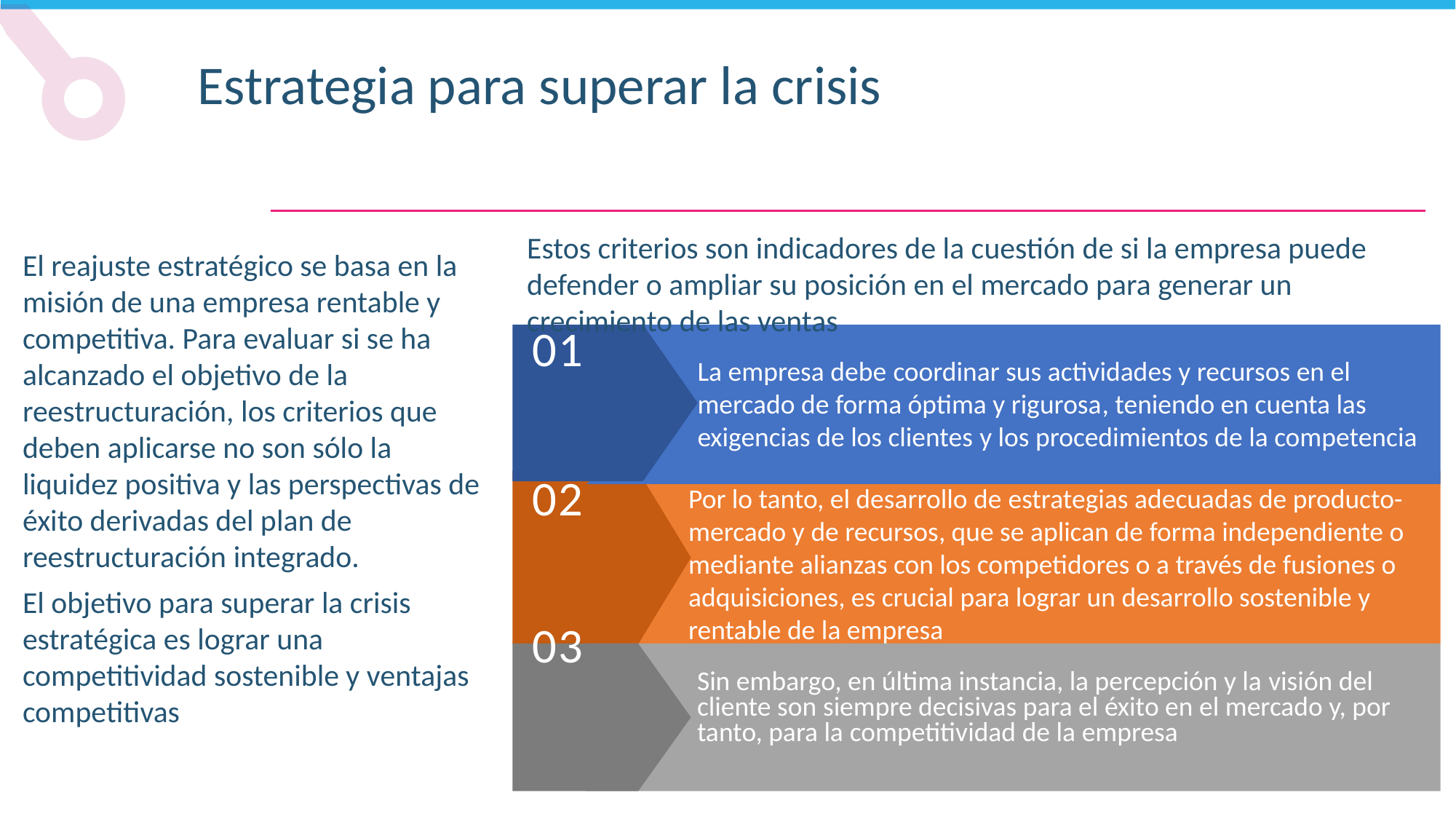

Estrategia para superar la crisis
Estos criterios son indicadores de la cuestión de si la empresa puede defender o ampliar su posición en el mercado para generar un crecimiento de las ventas
El reajuste estratégico se basa en la misión de una empresa rentable y competitiva. Para evaluar si se ha alcanzado el objetivo de la reestructuración, los criterios que deben aplicarse no son sólo la liquidez positiva y las perspectivas de éxito derivadas del plan de reestructuración integrado.
El objetivo para superar la crisis estratégica es lograr una competitividad sostenible y ventajas competitivas

01

La empresa debe coordinar sus actividades y recursos en el mercado de forma óptima y rigurosa, teniendo en cuenta las exigencias de los clientes y los procedimientos de la competencia

02

Por lo tanto, el desarrollo de estrategias adecuadas de producto-mercado y de recursos, que se aplican de forma independiente o mediante alianzas con los competidores o a través de fusiones o adquisiciones, es crucial para lograr un desarrollo sostenible y rentable de la empresa

03

Sin embargo, en última instancia, la percepción y la visión del cliente son siempre decisivas para el éxito en el mercado y, por tanto, para la competitividad de la empresa